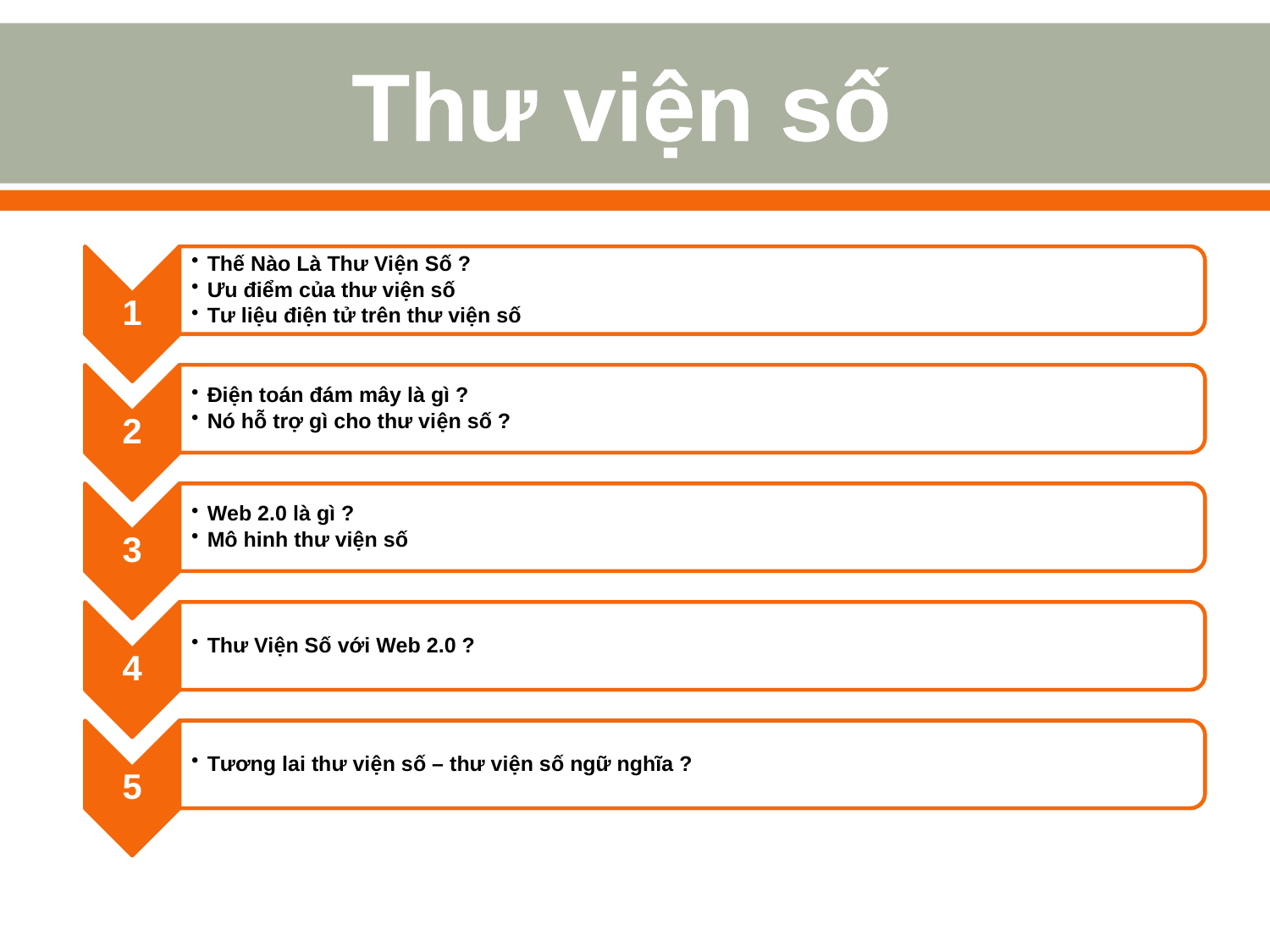

# Thư viện số

1
Thế Nào Là Thư Viện Số ?
Ưu điểm của thư viện số
Tư liệu điện tử trên thư viện số
2
Điện toán đám mây là gì ?
Nó hỗ trợ gì cho thư viện số ?
3
Web 2.0 là gì ?
Mô hinh thư viện số
4
Thư Viện Số với Web 2.0 ?
5
Tương lai thư viện số – thư viện số ngữ nghĩa ?